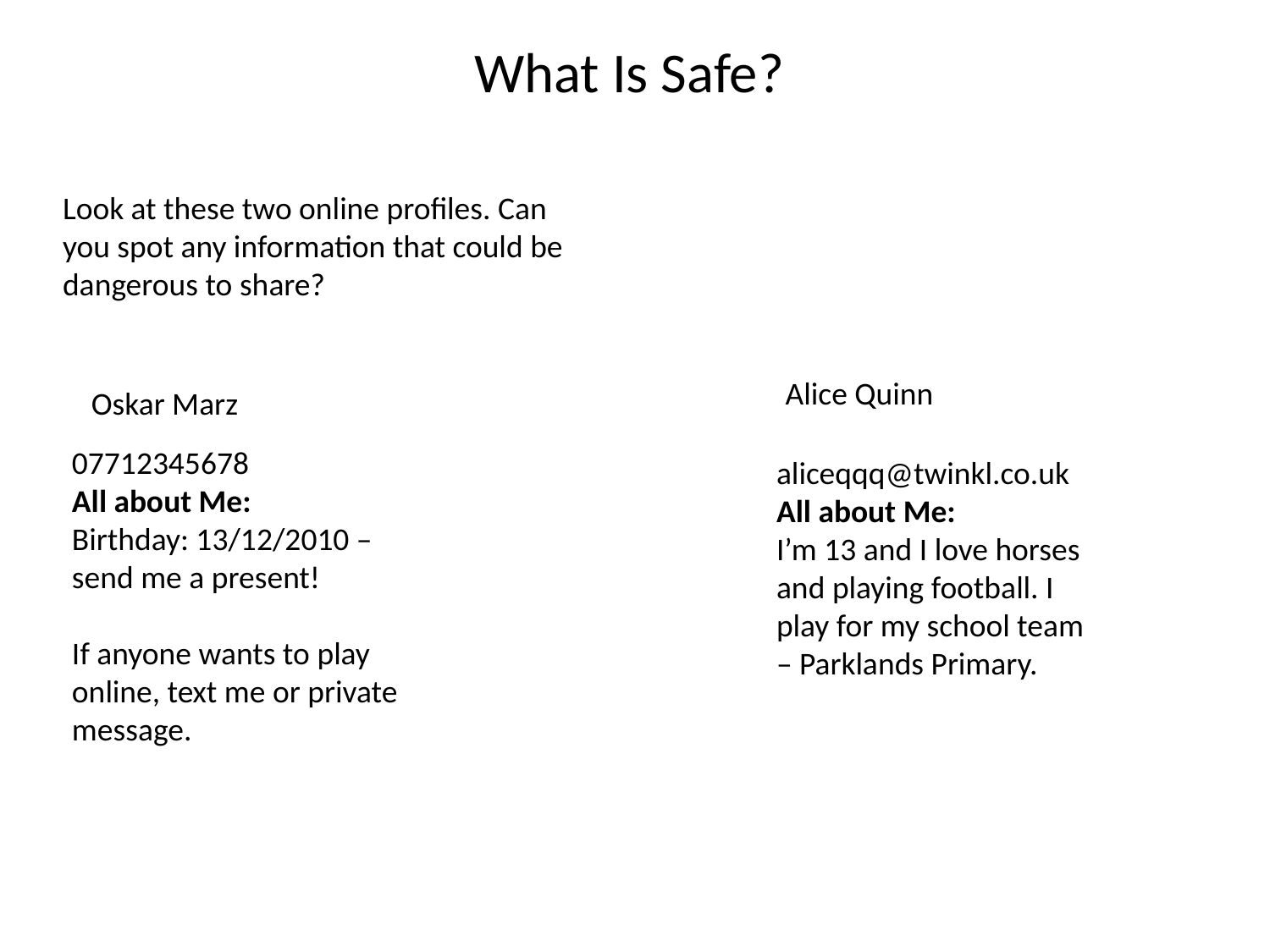

What Is Safe?
Look at these two online profiles. Can you spot any information that could be dangerous to share?
Alice Quinn
Oskar Marz
07712345678
All about Me:
Birthday: 13/12/2010 – send me a present!

If anyone wants to play online, text me or private message.
aliceqqq@twinkl.co.uk
All about Me:
I’m 13 and I love horses and playing football. I play for my school team – Parklands Primary.